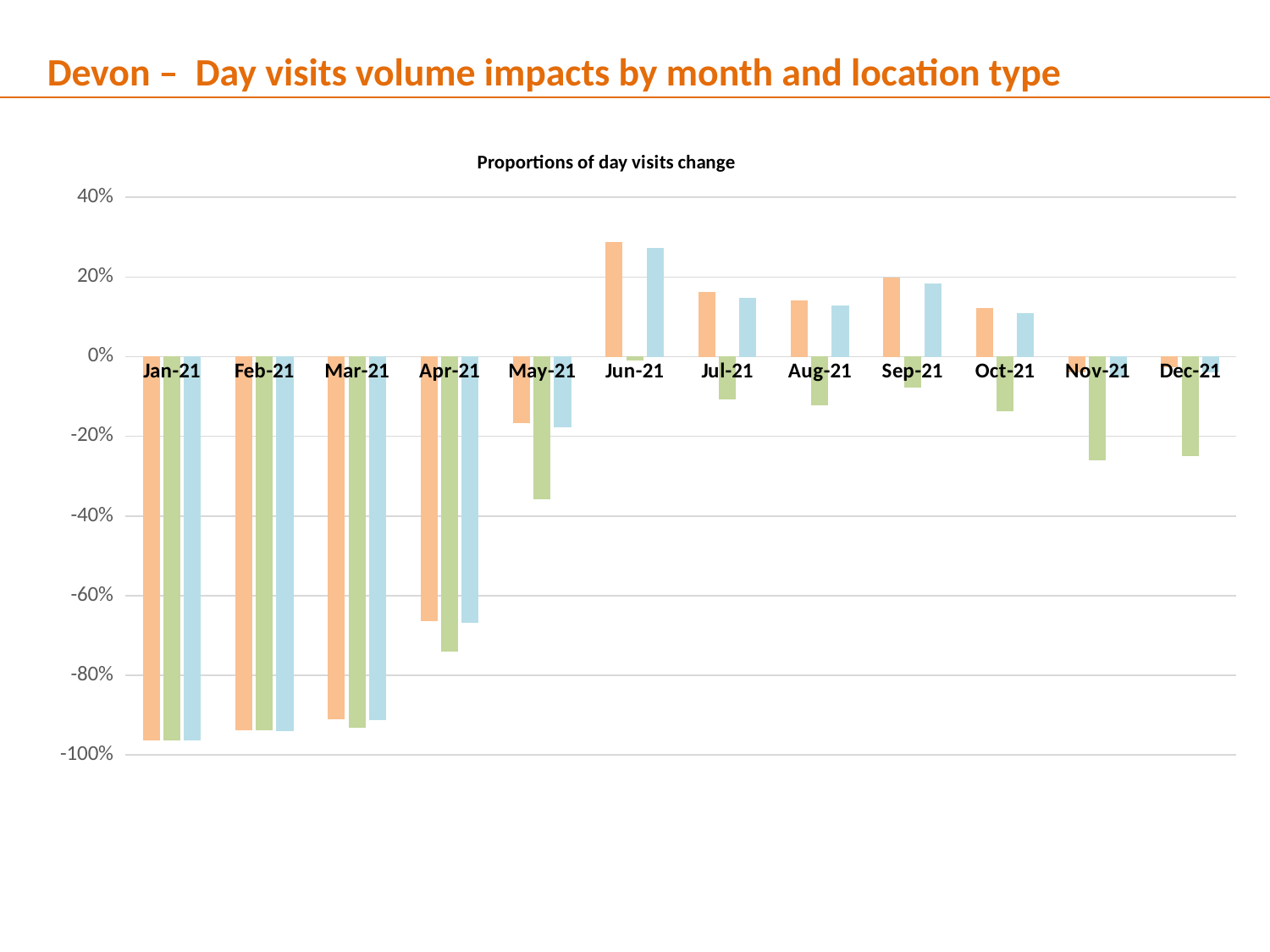

Devon –  Day visits volume impacts by month and location type

### Chart: Proportions of day visits change

| Category | Urban | Rural | Coastal |
|---|---|---|---|
| 44197 | -0.9618822032003055 | -0.9622146150042765 | -0.963579381454232 |
| 44228 | -0.9368799848547025 | -0.9374304321486892 | -0.9396903759603336 |
| 44256 | -0.910113739324194 | -0.9307623482961165 | -0.9112376441364702 |
| 44287 | -0.663066450392676 | -0.7404665898918161 | -0.6672793438312712 |
| 44317 | -0.16507277358846728 | -0.3568716724253381 | -0.1755123971817637 |
| 44348 | 0.2874431932008361 | -0.008307357218073852 | 0.2713454760470497 |
| 44378 | 0.16047135915517052 | -0.10611131030012022 | 0.14596125121145165 |
| 44409 | 0.14096067125143286 | -0.12114001661658824 | 0.12669451778819774 |
| 44440 | 0.19794079400109021 | -0.0772493278358588 | 0.18296218199657255 |
| 44470 | 0.12172183998154251 | -0.1359593170151081 | 0.10769624180322257 |
| 44501 | -0.03884762718195178 | -0.2596428784199112 | -0.05086552367713515 |
| 44531 | -0.025820662704816755 | -0.24960845911661156 | -0.038001443582497796 |